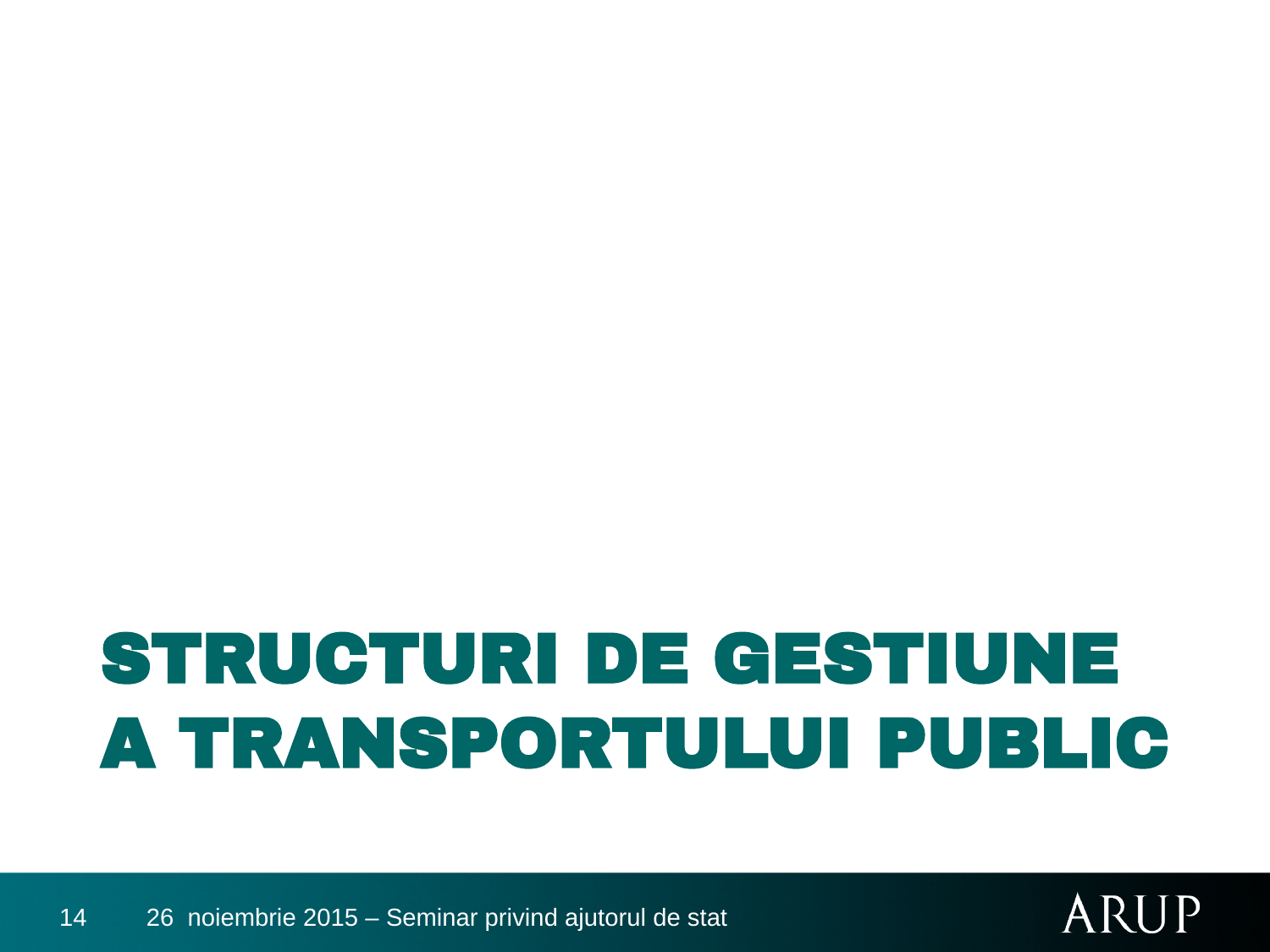

# Structuri de GESTIUNE A TRANSPORTULUI PUBLIC
14
26  noiembrie 2015 – Seminar privind ajutorul de stat